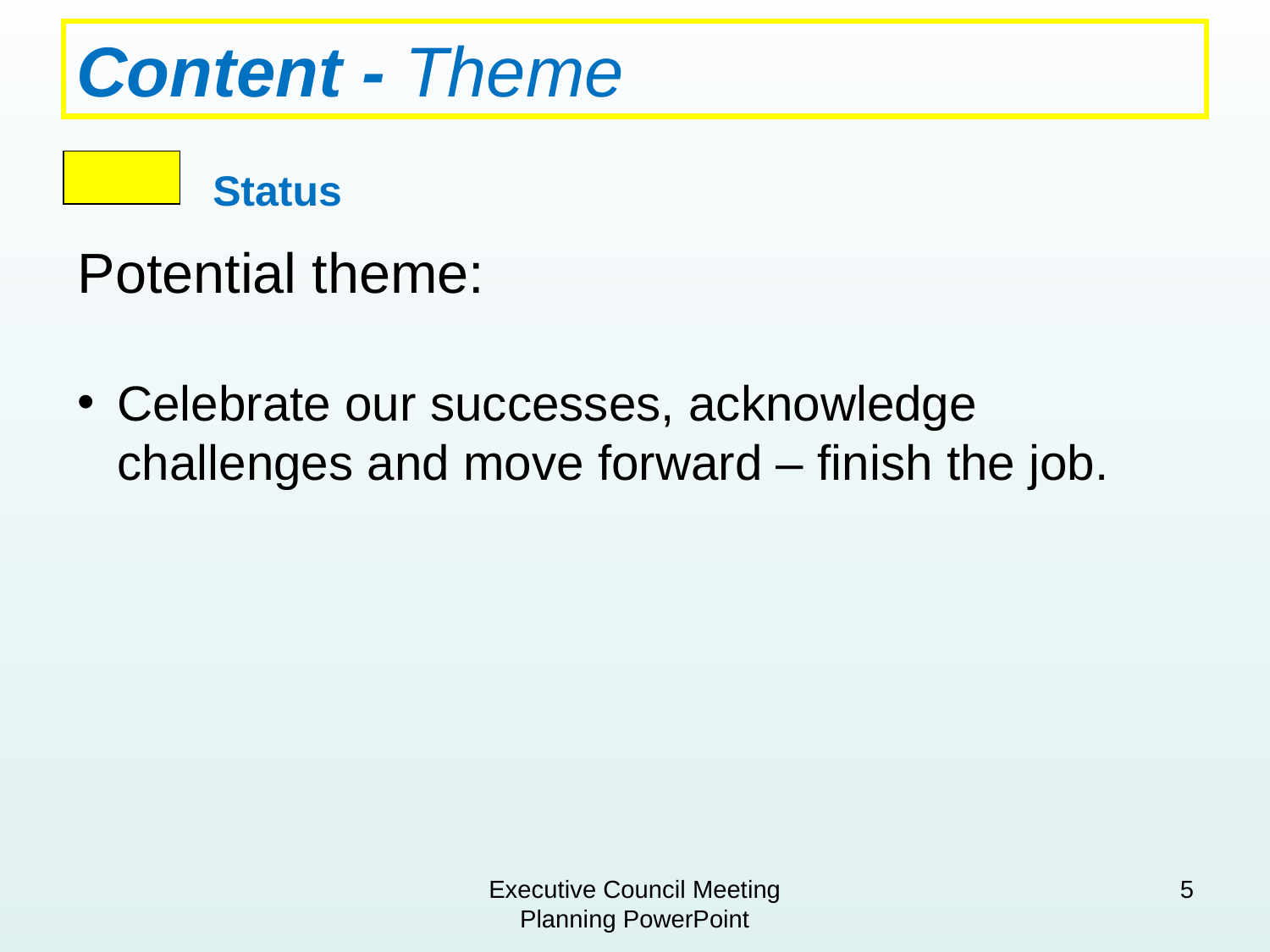

# Content - Theme
 Status

Potential theme:

Celebrate our successes, acknowledge challenges and move forward – finish the job.

Executive Council Meeting Planning PowerPoint
5